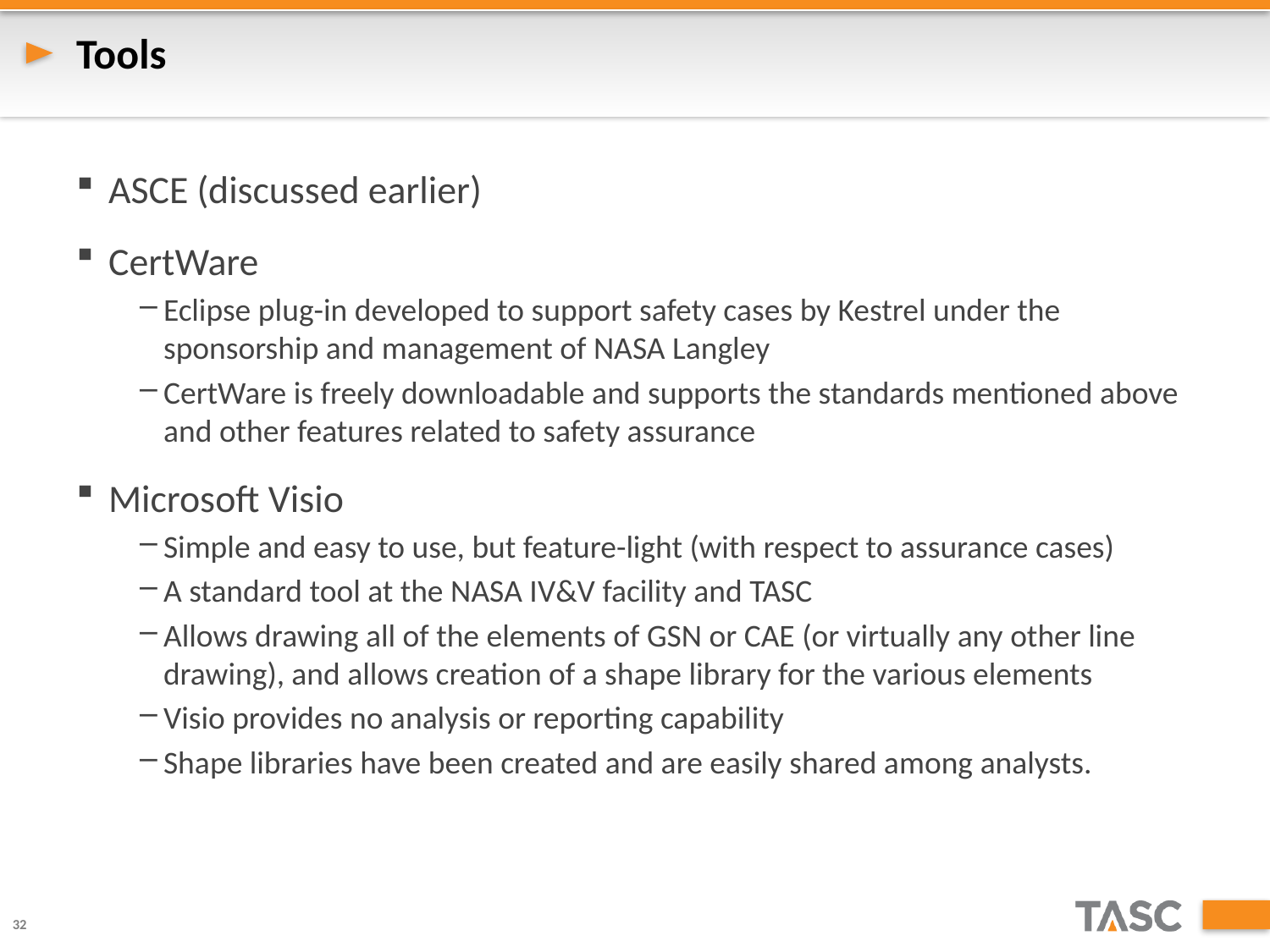

# Tools
ASCE (discussed earlier)
CertWare
Eclipse plug-in developed to support safety cases by Kestrel under the sponsorship and management of NASA Langley
CertWare is freely downloadable and supports the standards mentioned above and other features related to safety assurance
Microsoft Visio
Simple and easy to use, but feature-light (with respect to assurance cases)
A standard tool at the NASA IV&V facility and TASC
Allows drawing all of the elements of GSN or CAE (or virtually any other line drawing), and allows creation of a shape library for the various elements
Visio provides no analysis or reporting capability
Shape libraries have been created and are easily shared among analysts.
32